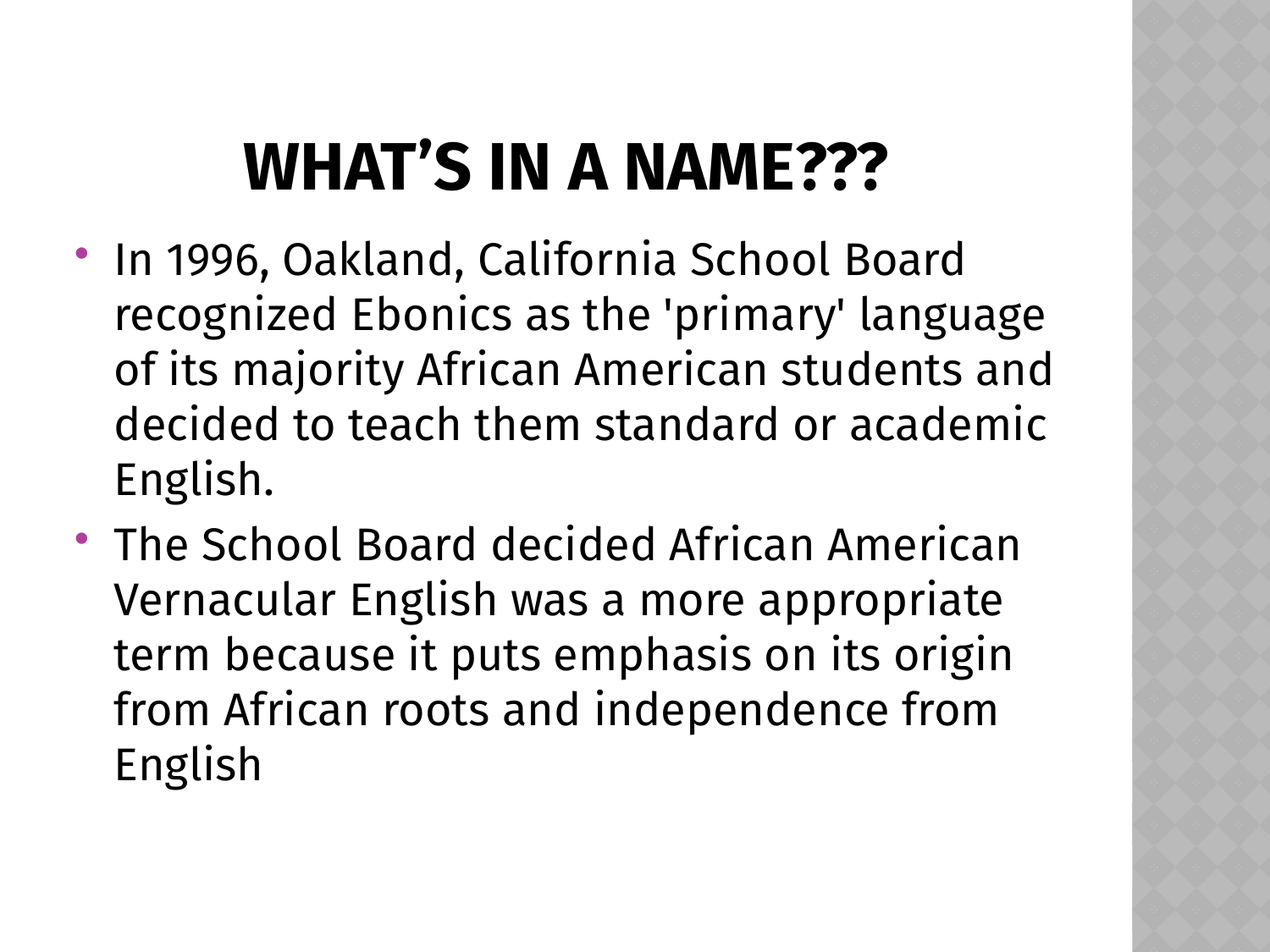

# What’s in a name???
In 1996, Oakland, California School Board recognized Ebonics as the 'primary' language of its majority African American students and decided to teach them standard or academic English.
The School Board decided African American Vernacular English was a more appropriate term because it puts emphasis on its origin from African roots and independence from English